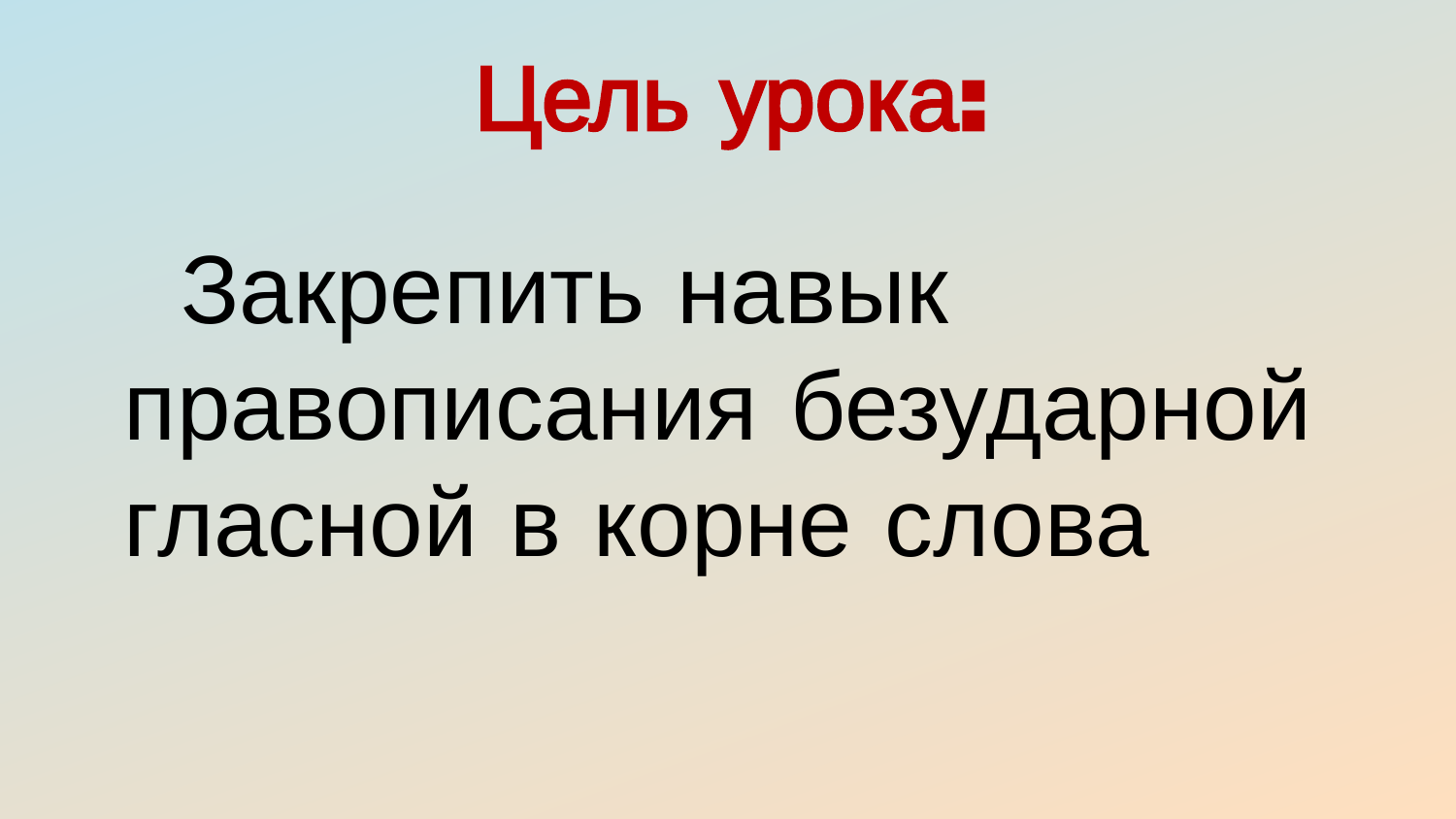

# Цель урока:
    Закрепить навык правописания безударной гласной в корне слова